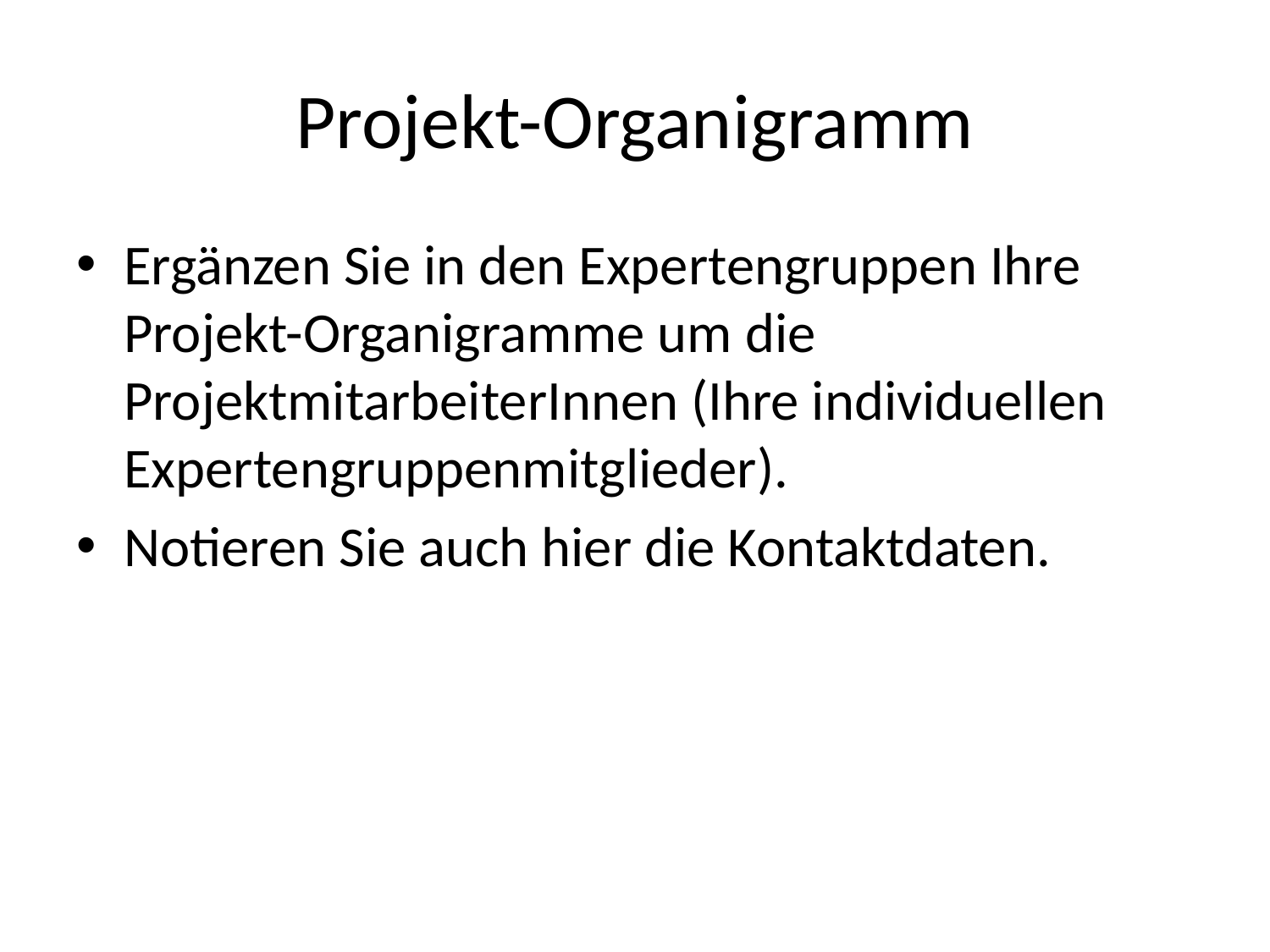

# Projekt-Organigramm
Ergänzen Sie in den Expertengruppen Ihre Projekt-Organigramme um die ProjektmitarbeiterInnen (Ihre individuellen Expertengruppenmitglieder).
Notieren Sie auch hier die Kontaktdaten.